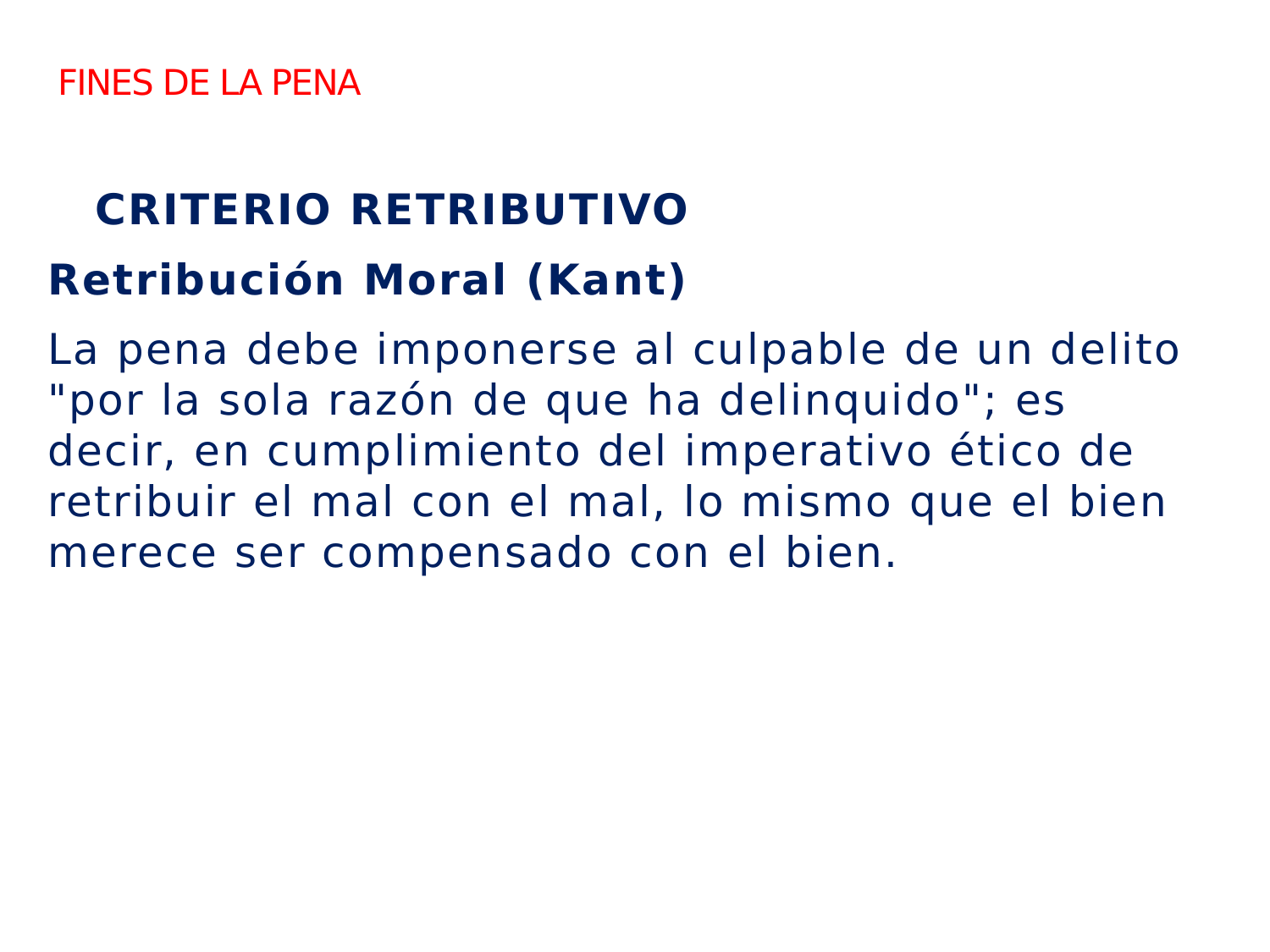

# FINES DE LA pena
CRITERIO RETRIBUTIVO
Retribución Moral (Kant)
La pena debe imponerse al culpable de un delito "por la sola razón de que ha delinquido"; es decir, en cumplimiento del imperativo ético de retribuir el mal con el mal, lo mismo que el bien merece ser compensado con el bien.

6
Sebastian Valenzuela A. /El Salvador /Marzo 2013